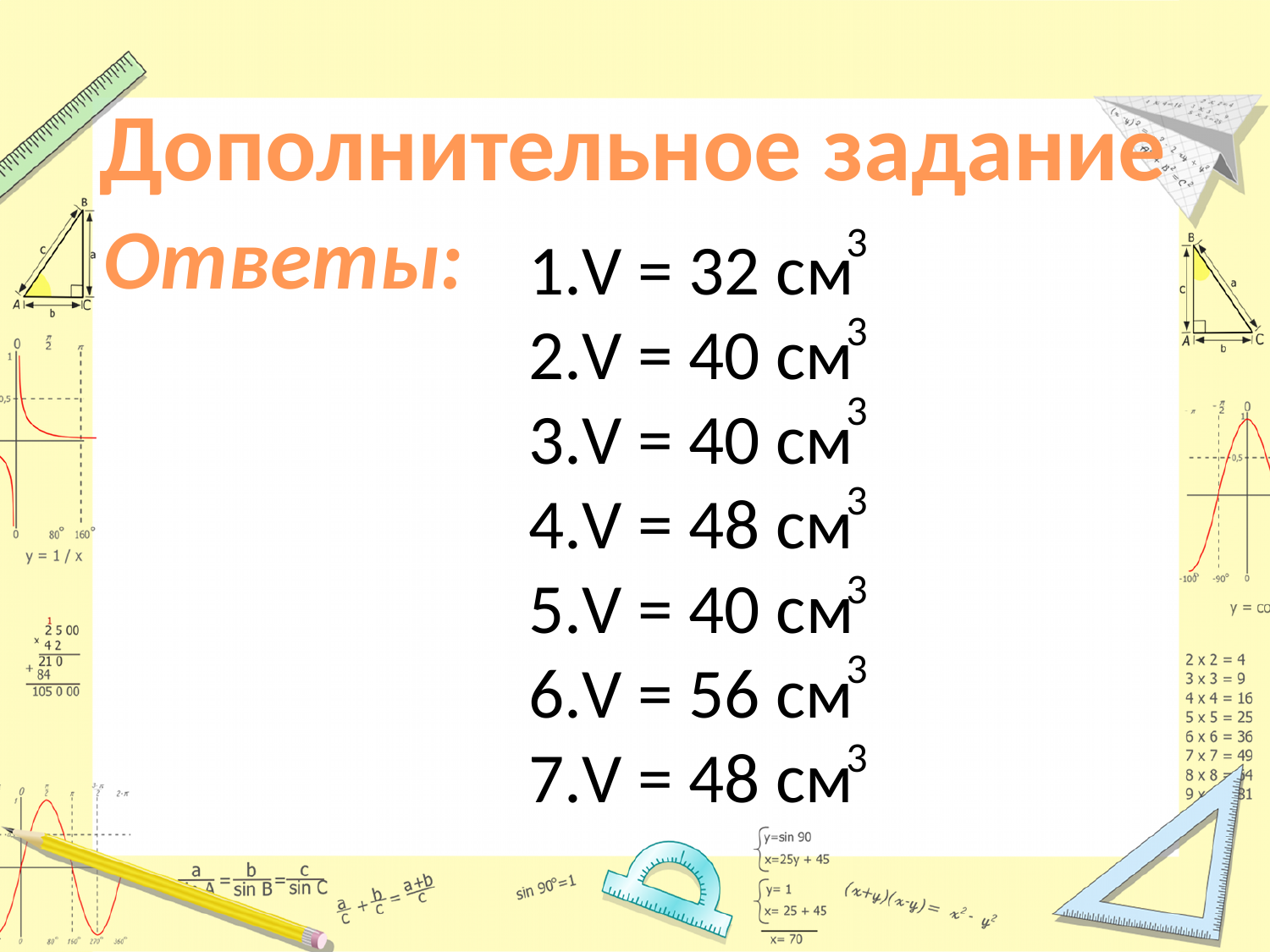

Дополнительное задание
Ответы:
3
1.V = 32 см
2.V = 40 см
3.V = 40 см
4.V = 48 см
5.V = 40 cм
6.V = 56 см
7.V = 48 см
3
3
3
3
3
3